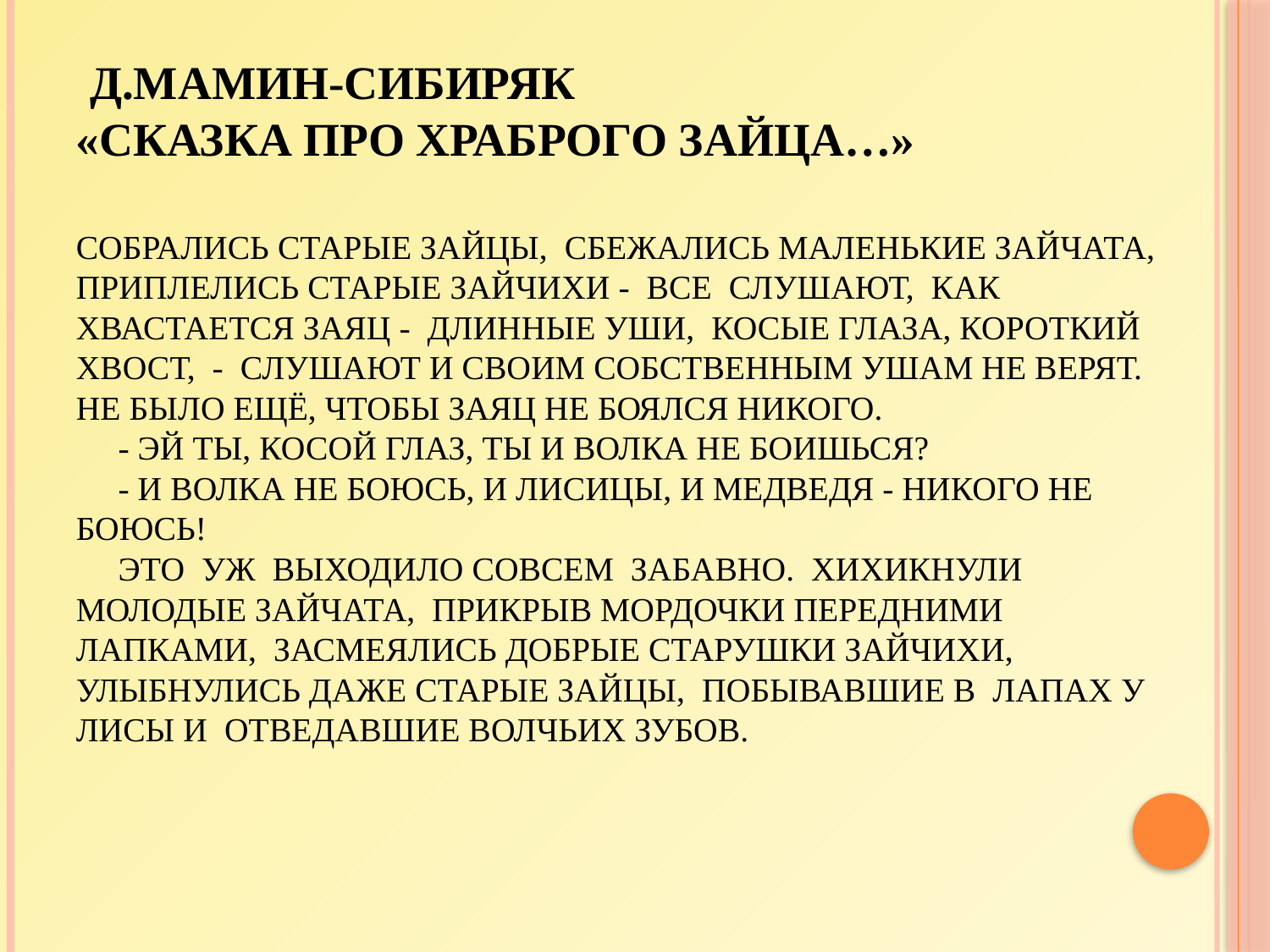

# Д.Мамин-Сибиряк «Сказка про храброго зайца…» Собрались старые зайцы,  сбежались маленькие зайчата, приплелись старые зайчихи -  все  слушают,  как  хвастается Заяц -  длинные уши,  косые глаза, короткий хвост,  -  слушают и своим собственным ушам не верят.  Не было ещё, чтобы заяц не боялся никого. - Эй ты, косой глаз, ты и волка не боишься? - И волка не боюсь, и лисицы, и медведя - никого не боюсь! Это  уж  выходило совсем  забавно.  Хихикнули молодые зайчата,  прикрыв мордочки передними лапками,  засмеялись добрые старушки зайчихи,  улыбнулись даже старые зайцы,  побывавшие в  лапах у  лисы и  отведавшие волчьих зубов.